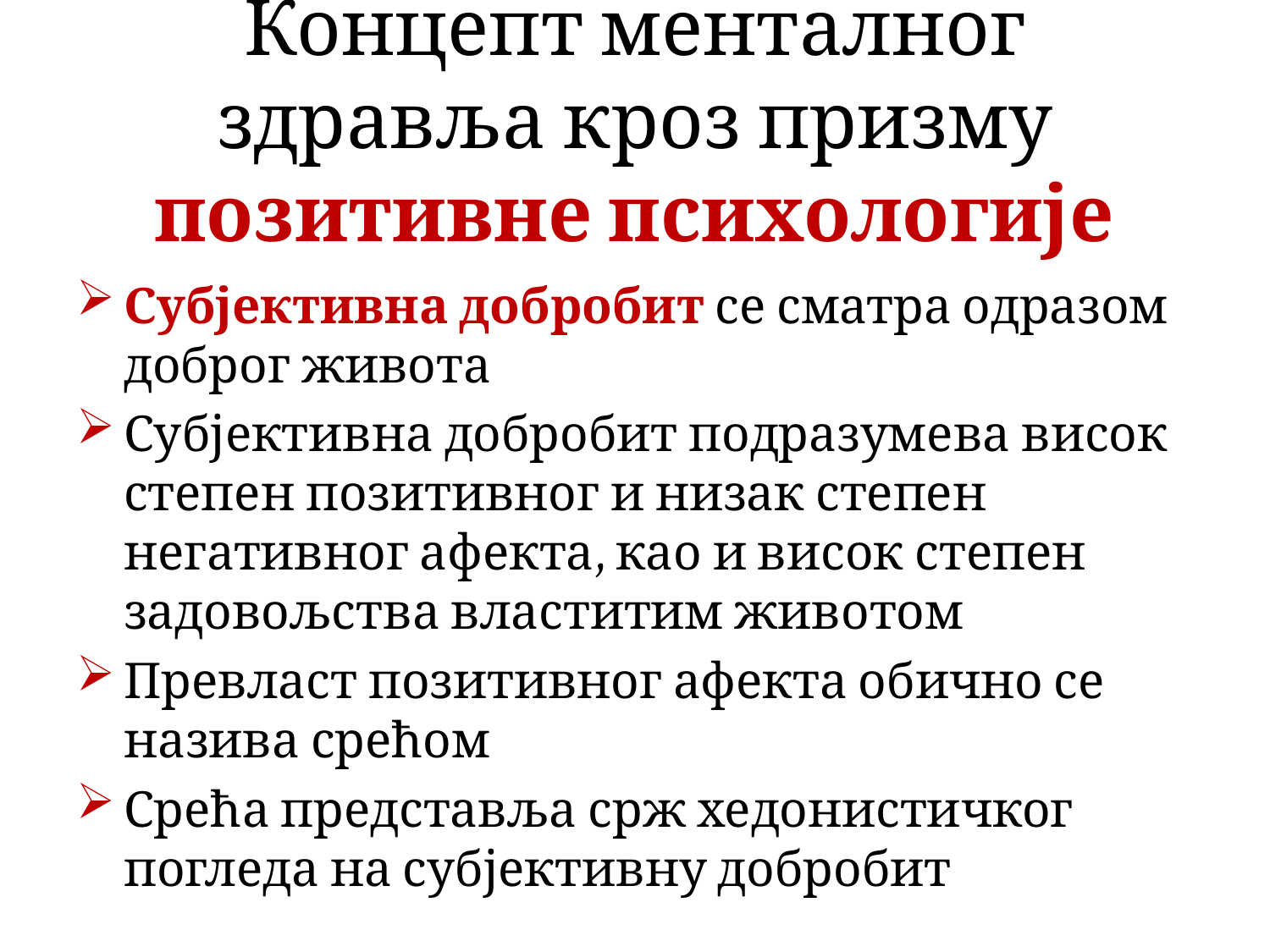

# Концепт менталног здравља кроз призму позитивне психологије
Субјективна добробит се сматра одразом доброг живота
Субјективна добробит подразумева висок степен позитивног и низак степен негативног афекта, као и висок степен задовољства властитим животом
Превласт позитивног афекта обично се назива срећом
Срећа представља срж хедонистичког погледа на субјективну добробит